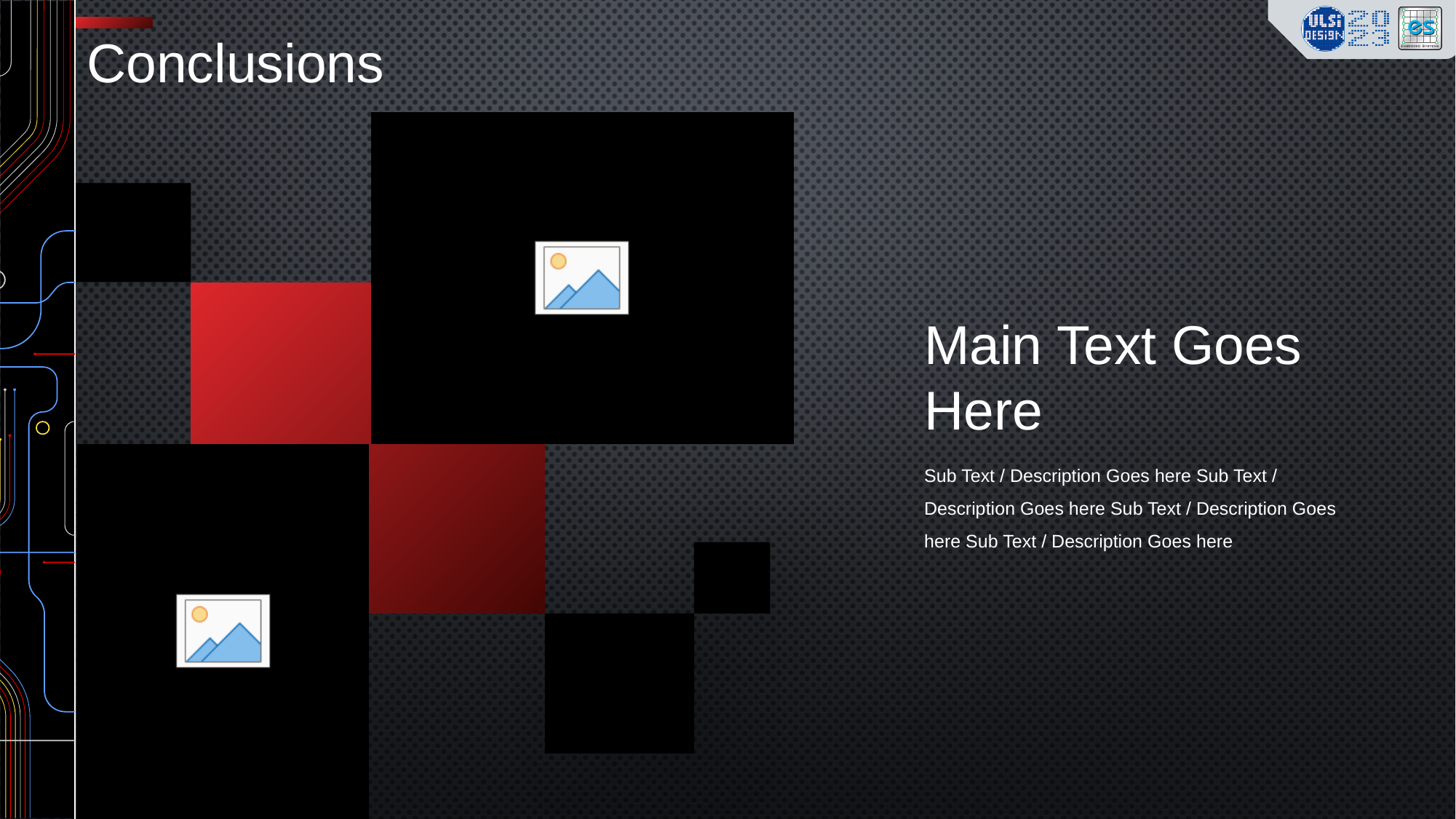

Conclusions

Main Text Goes Here

Sub Text / Description Goes here Sub Text / Description Goes here Sub Text / Description Goes here Sub Text / Description Goes here